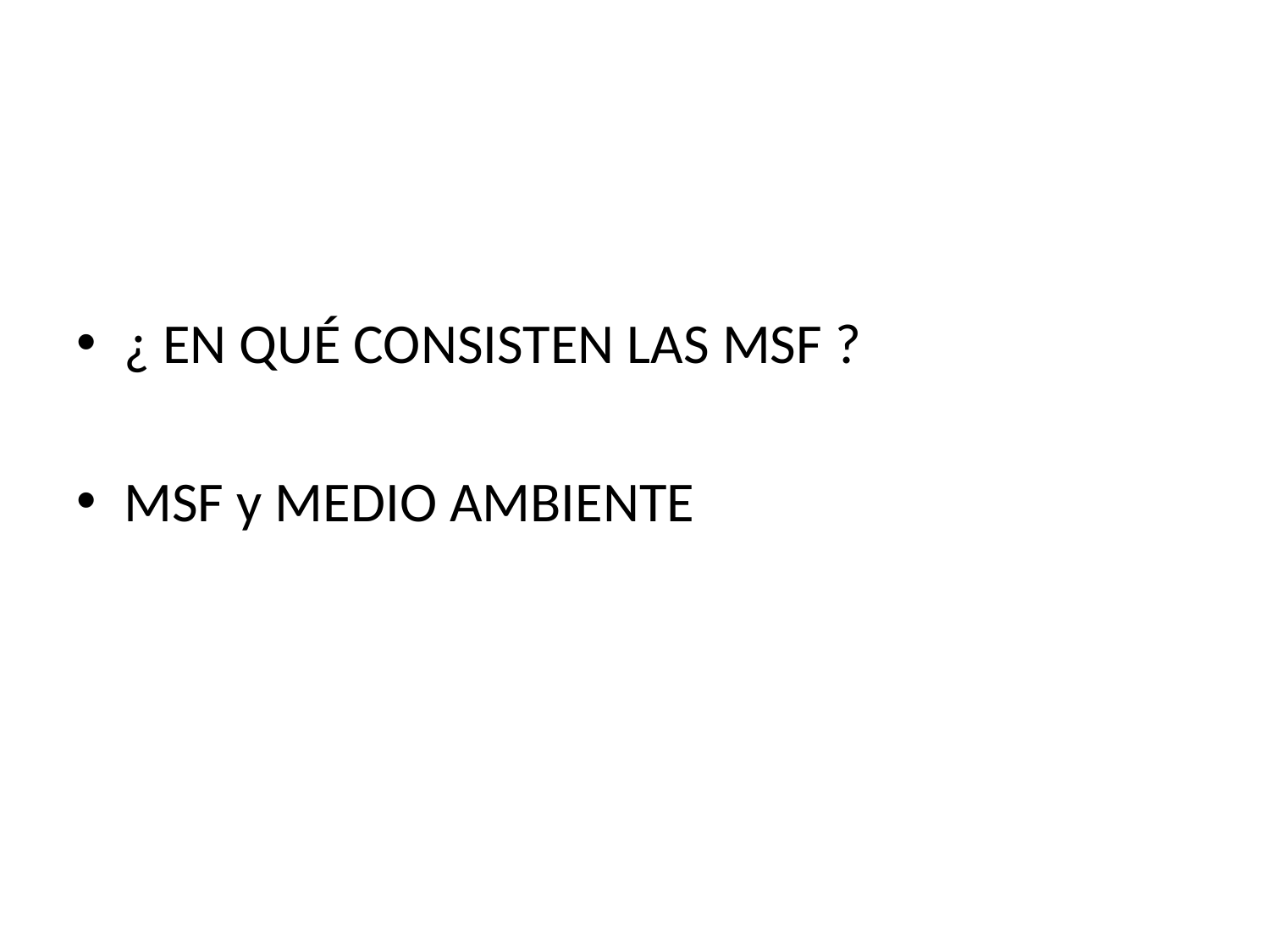

#

¿ EN QUÉ CONSISTEN LAS MSF ?

MSF y MEDIO AMBIENTE